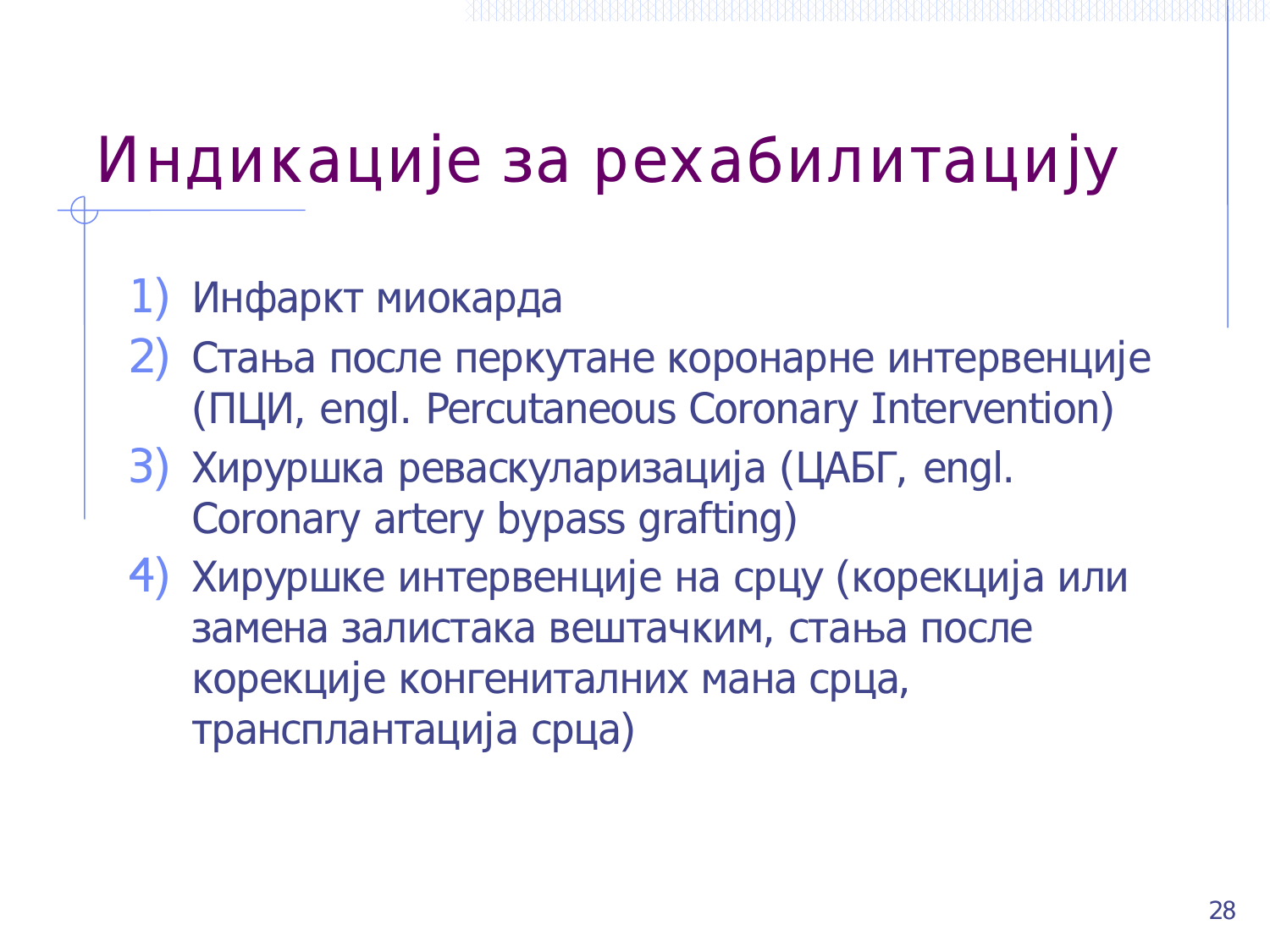

# Индикације за рехабилитацију
Инфаркт миокарда
Стања после перкутане коронарне интервенције (ПЦИ, engl. Percutaneous Coronary Intervention)
Хируршка реваскуларизација (ЦАБГ, engl. Coronary artery bypass grafting)
Хируршке интервенције на срцу (корекција или замена залистака вештачким, стања после корекције конгениталних мана срца, трансплантација срца)

28